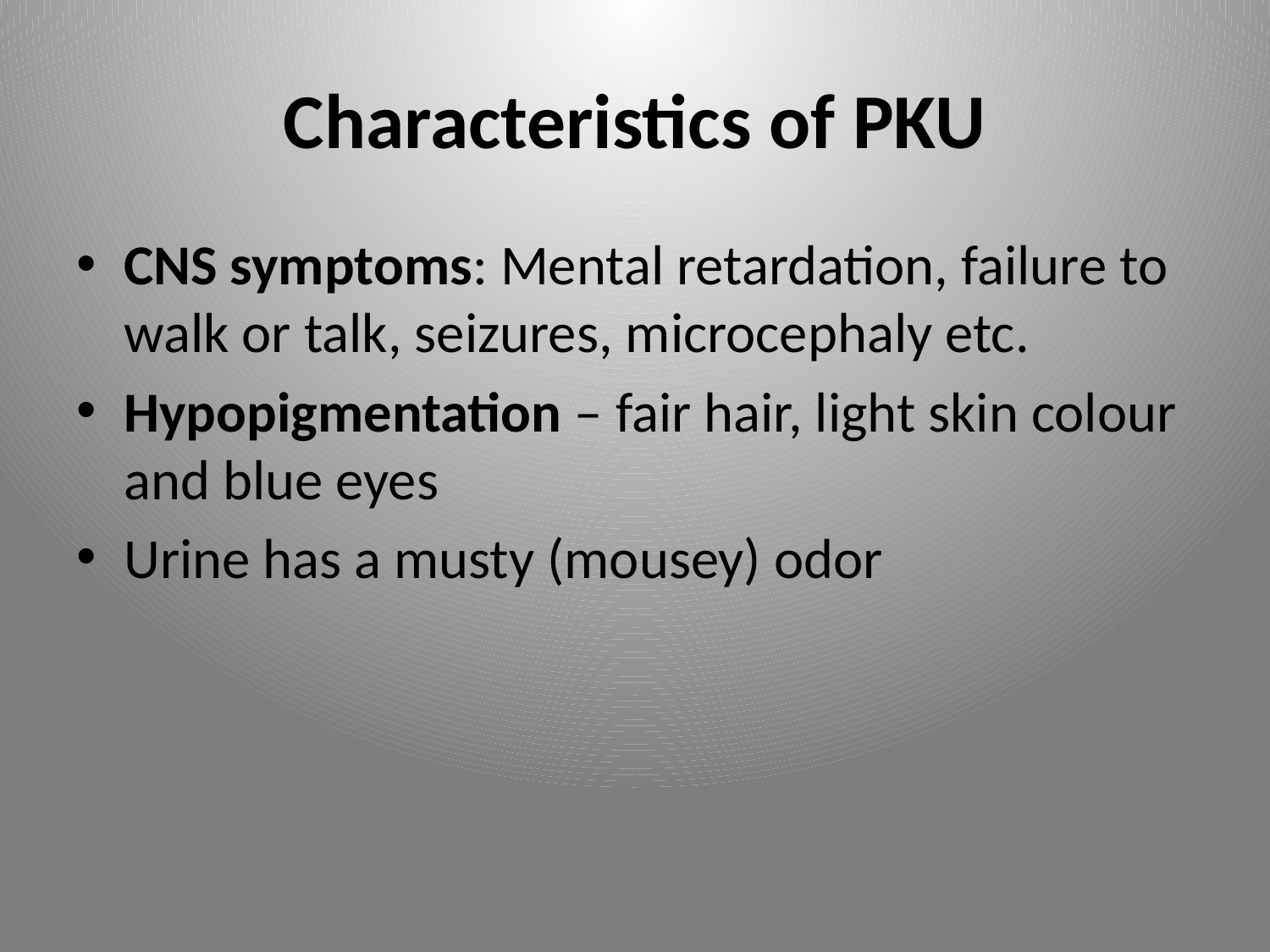

# Characteristics of PKU
CNS symptoms: Mental retardation, failure to walk or talk, seizures, microcephaly etc.
Hypopigmentation – fair hair, light skin colour and blue eyes
Urine has a musty (mousey) odor